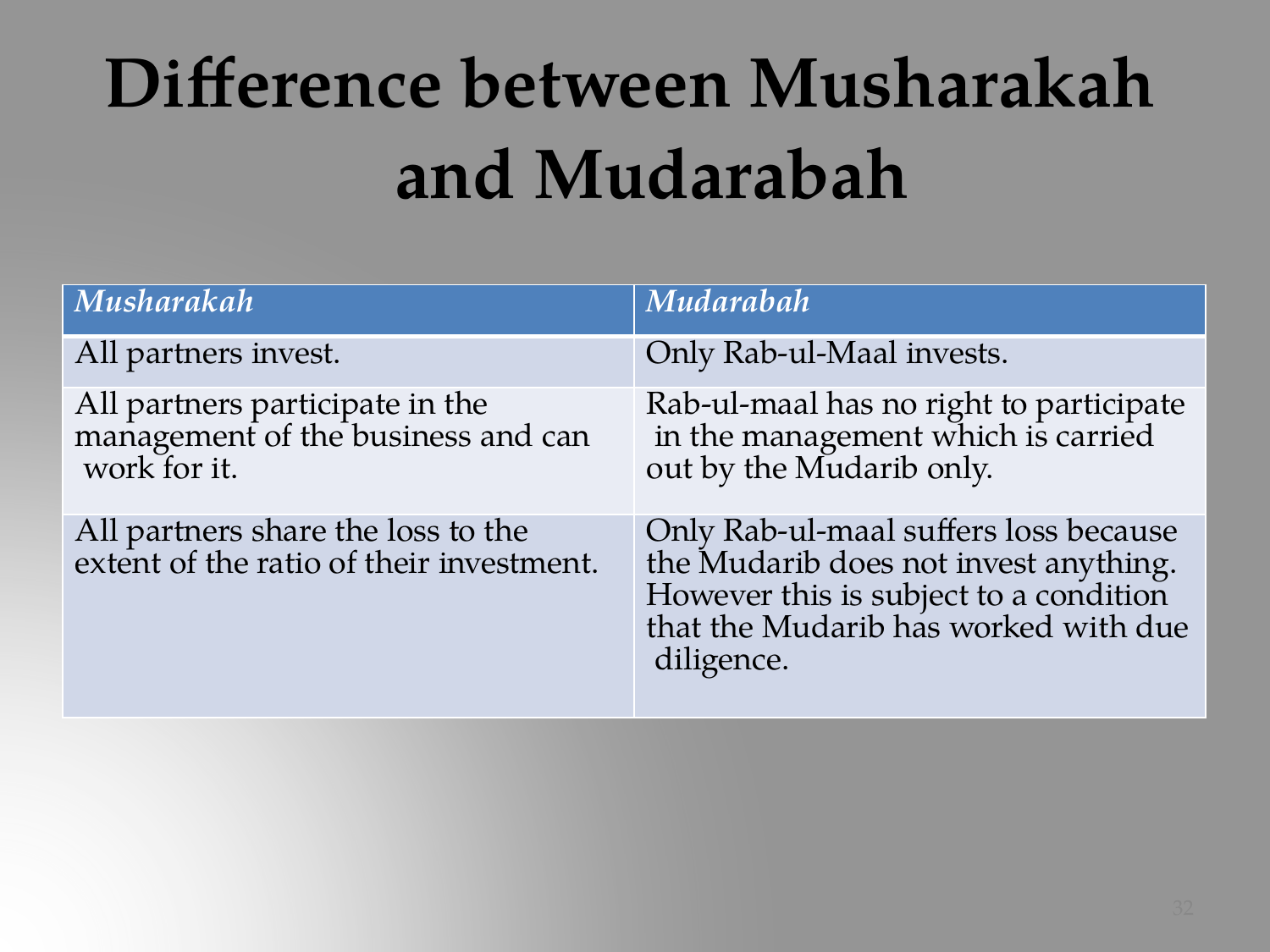

# Difference between Musharakah  and Mudarabah
| Musharakah | Mudarabah |
| --- | --- |
| All partners invest. | Only Rab-ul-Maal invests. |
| All partners participate in the management of the business and can work for it. | Rab-ul-maal has no right to participate in the management which is carried out by the Mudarib only. |
| All partners share the loss to the extent of the ratio of their investment. | Only Rab-ul-maal suffers loss because the Mudarib does not invest anything. However this is subject to a condition that the Mudarib has worked with due diligence. |
32